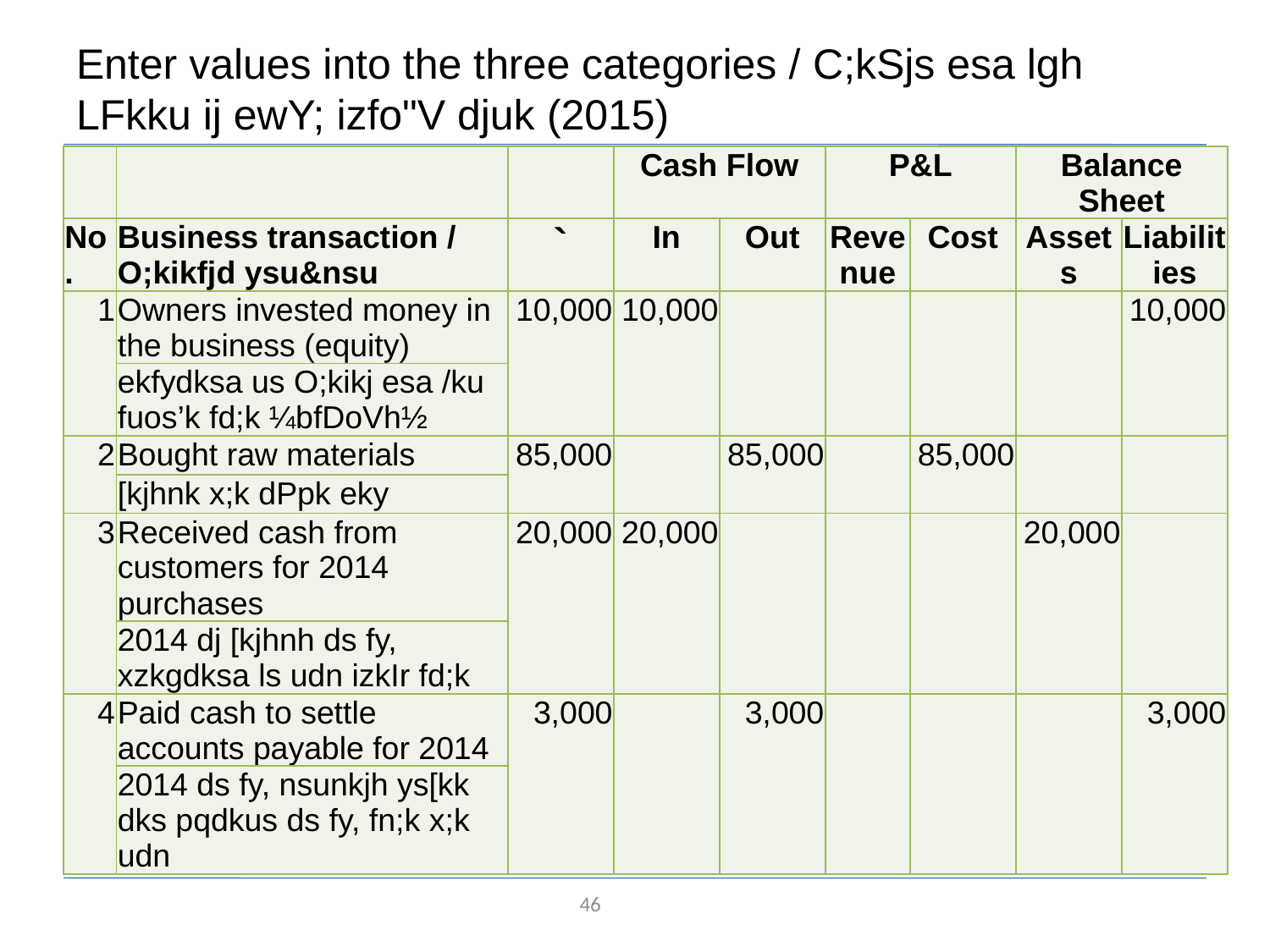

# Enter values into the three categories / C;kSjs esa lgh LFkku ij ewY; izfo"V djuk (2015)
|  |  |  | Cash Flow |  | P&L |  | Balance Sheet |  |
| --- | --- | --- | --- | --- | --- | --- | --- | --- |
| No. | Business transaction / O;kikfjd ysu&nsu | ` | In | Out | Revenue | Cost | Assets | Liabilities |
| 1 | Owners invested money in the business (equity) | 10,000 | 10,000 |  |  |  |  | 10,000 |
|  | ekfydksa us O;kikj esa /ku fuos’k fd;k ¼bfDoVh½ |  |  |  |  |  |  |  |
| 2 | Bought raw materials | 85,000 |  | 85,000 |  | 85,000 |  |  |
|  | [kjhnk x;k dPpk eky |  |  |  |  |  |  |  |
| 3 | Received cash from customers for 2014 purchases | 20,000 | 20,000 |  |  |  | 20,000 |  |
|  | 2014 dj [kjhnh ds fy, xzkgdksa ls udn izkIr fd;k |  |  |  |  |  |  |  |
| 4 | Paid cash to settle accounts payable for 2014 | 3,000 |  | 3,000 |  |  |  | 3,000 |
|  | 2014 ds fy, nsunkjh ys[kk dks pqdkus ds fy, fn;k x;k udn |  |  |  |  |  |  |  |
46